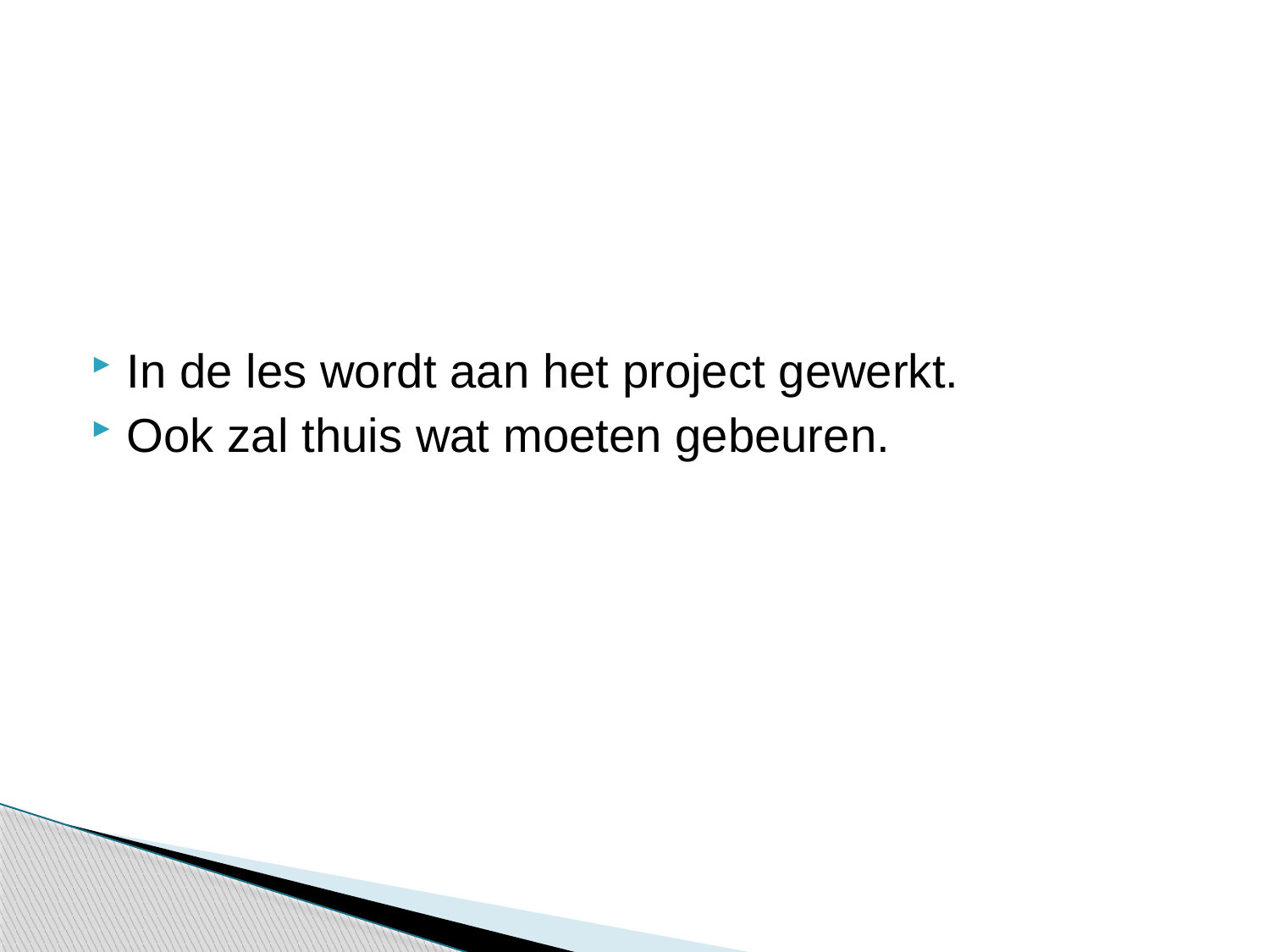

#

In de les wordt aan het project gewerkt.
Ook zal thuis wat moeten gebeuren.